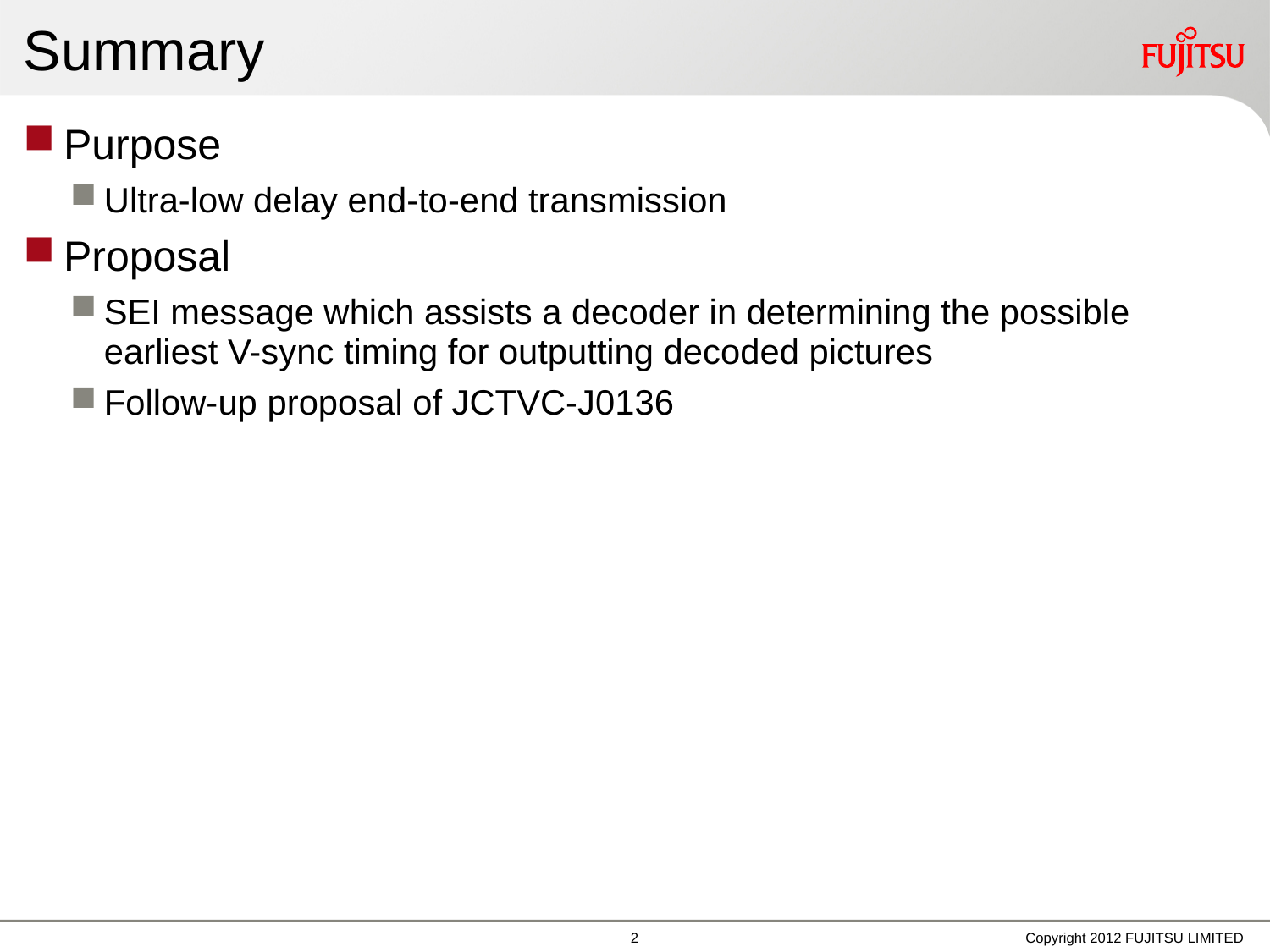

# Summary
Purpose
Ultra-low delay end-to-end transmission
Proposal
SEI message which assists a decoder in determining the possible earliest V-sync timing for outputting decoded pictures
Follow-up proposal of JCTVC-J0136
2
Copyright 2012 FUJITSU LIMITED